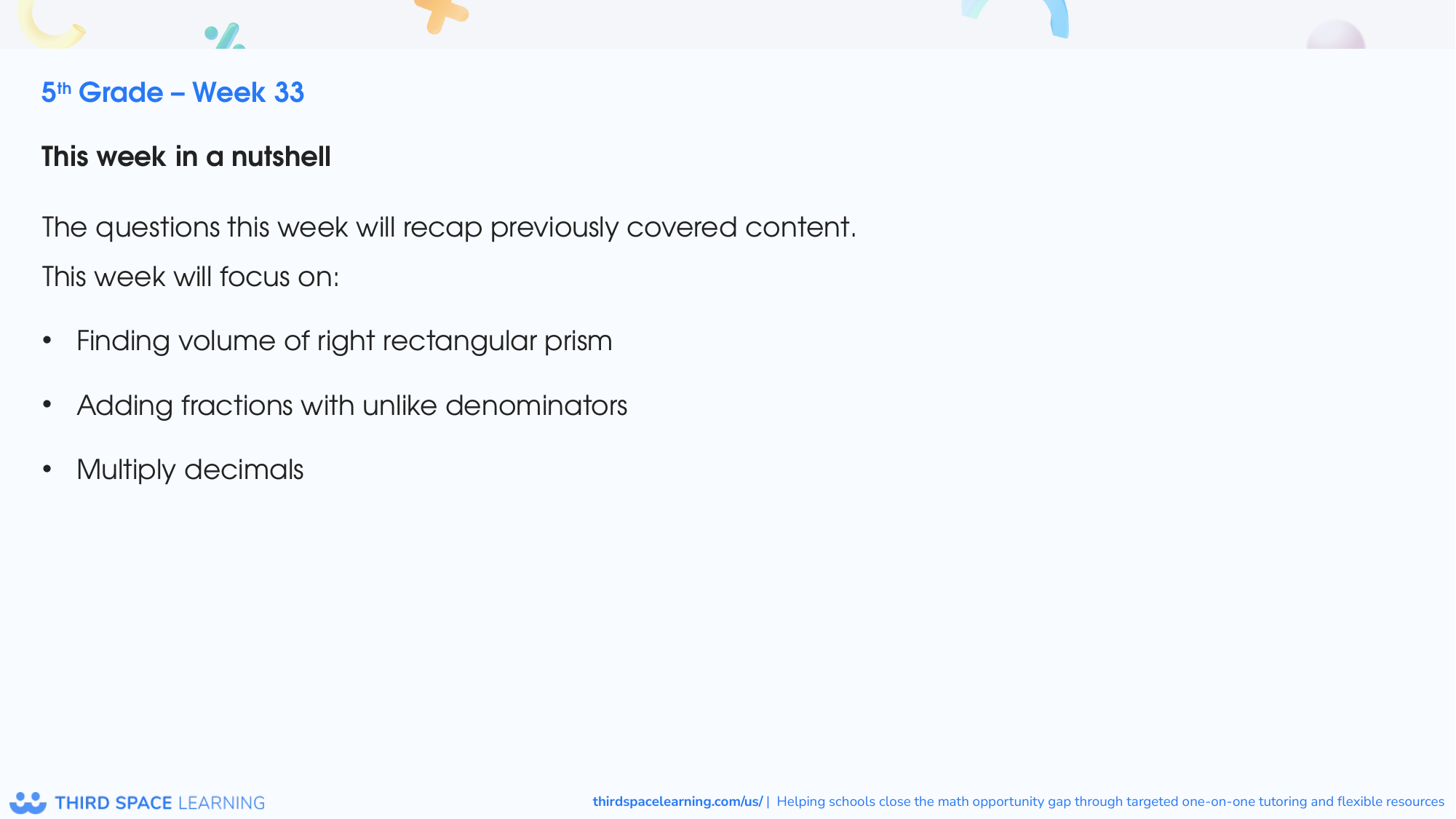

5th Grade – Week 33
This week in a nutshell
The questions this week will recap previously covered content. 
This week will focus on:
Finding volume of right rectangular prism
Adding fractions with unlike denominators
Multiply decimals